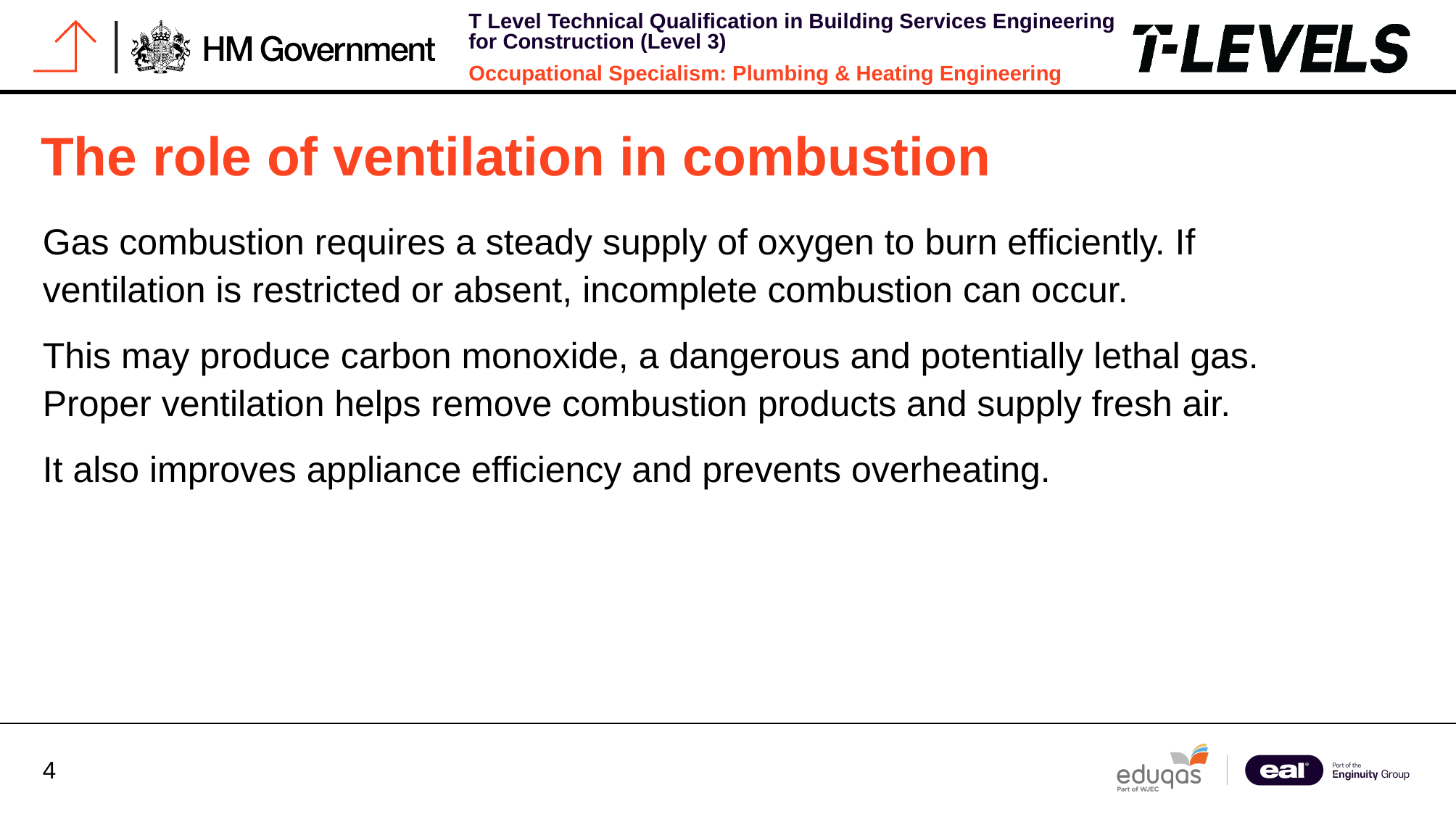

# The role of ventilation in combustion
Gas combustion requires a steady supply of oxygen to burn efficiently. If ventilation is restricted or absent, incomplete combustion can occur.
This may produce carbon monoxide, a dangerous and potentially lethal gas. Proper ventilation helps remove combustion products and supply fresh air.
It also improves appliance efficiency and prevents overheating.